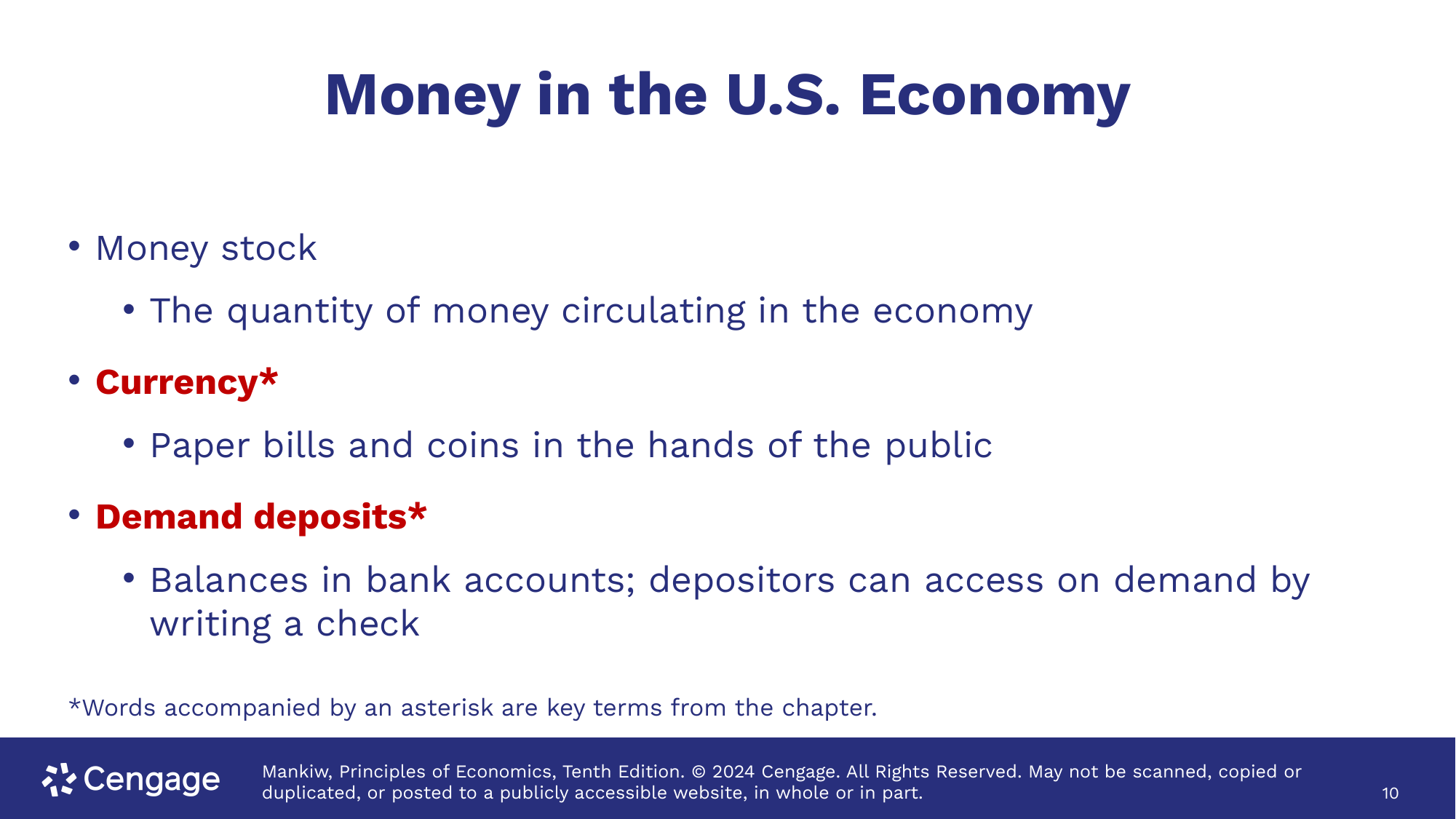

# Money in the U.S. Economy
Money stock
The quantity of money circulating in the economy
Currency*
Paper bills and coins in the hands of the public
Demand deposits*
Balances in bank accounts; depositors can access on demand by writing a check
*Words accompanied by an asterisk are key terms from the chapter.